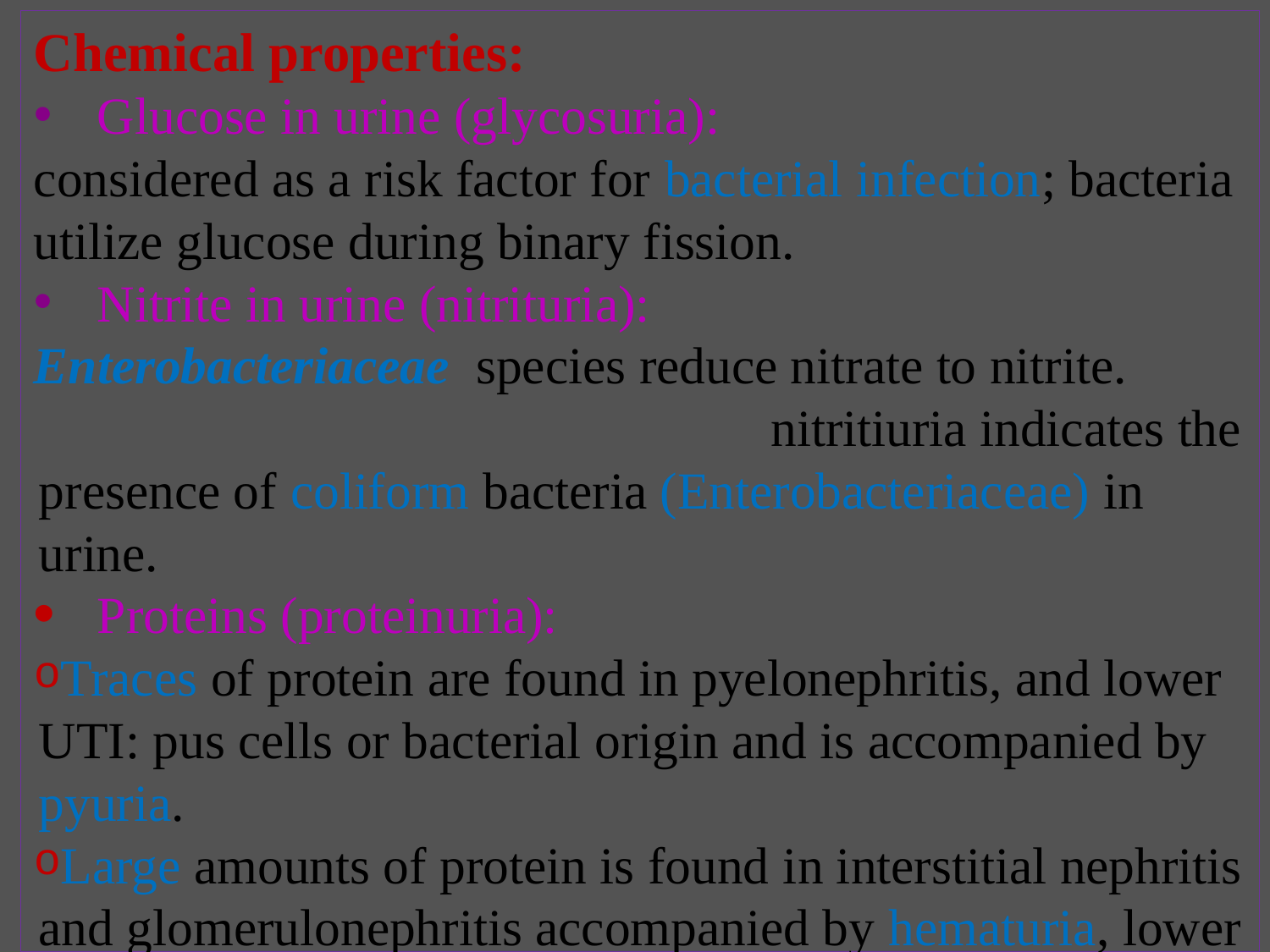

Chemical properties:
Glucose in urine (glycosuria):
considered as a risk factor for bacterial infection; bacteria utilize glucose during binary fission.
Nitrite in urine (nitrituria):
Enterobacteriaceae  species reduce nitrate to nitrite.                                                                  nitritiuria indicates the presence of coliform bacteria (Enterobacteriaceae) in urine.
Proteins (proteinuria):
Traces of protein are found in pyelonephritis, and lower UTI: pus cells or bacterial origin and is accompanied by pyuria.
Large amounts of protein is found in interstitial nephritis and glomerulonephritis accompanied by hematuria, lower number of pus in urine.

# N